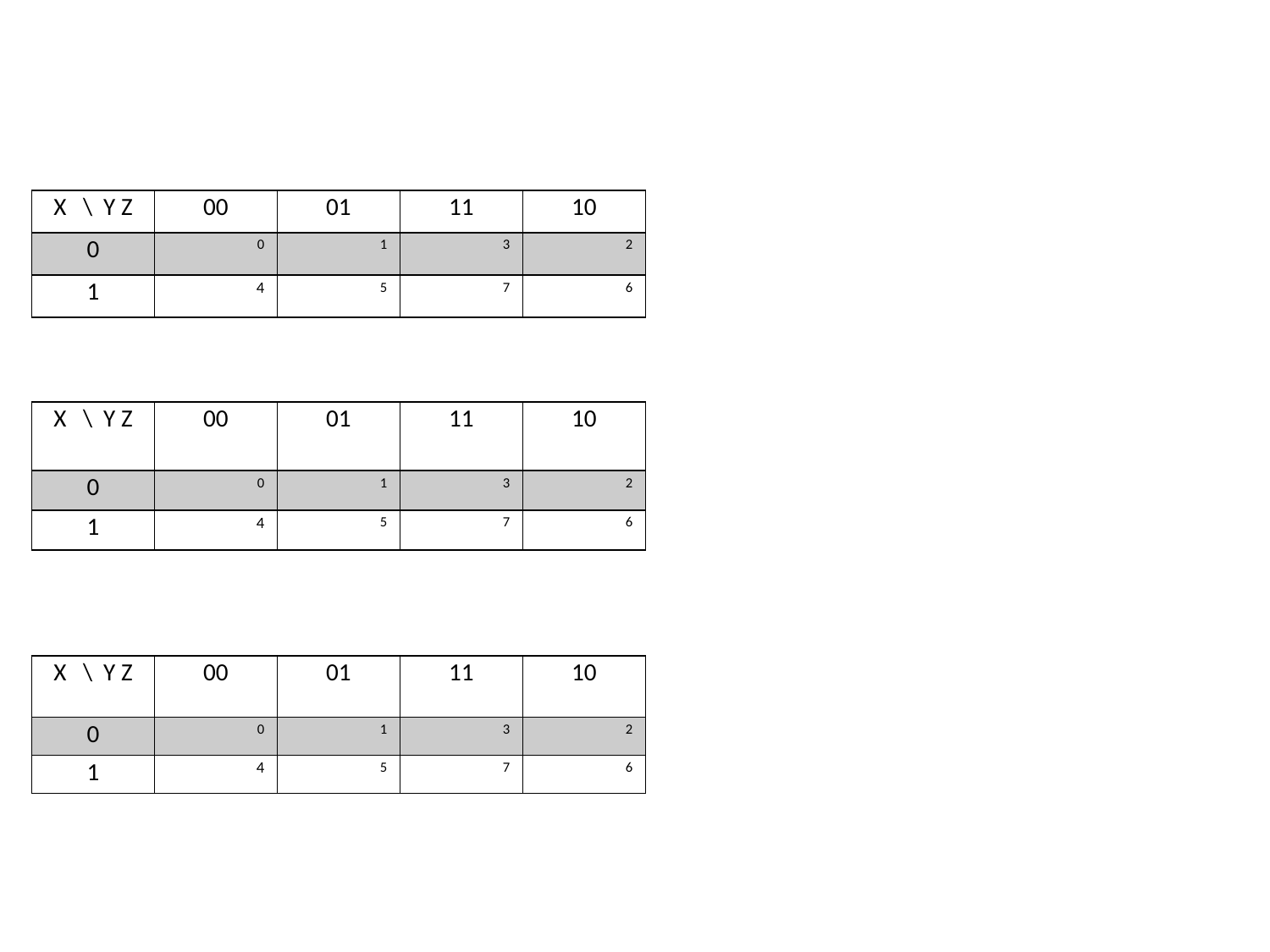

| X \ Y Z | 00 | 01 | 11 | 10 |
| --- | --- | --- | --- | --- |
| 0 | 0 | 1 | 3 | 2 |
| 1 | 4 | 5 | 7 | 6 |
| X \ Y Z | 00 | 01 | 11 | 10 |
| --- | --- | --- | --- | --- |
| 0 | 0 | 1 | 3 | 2 |
| 1 | 4 | 5 | 7 | 6 |
| X \ Y Z | 00 | 01 | 11 | 10 |
| --- | --- | --- | --- | --- |
| 0 | 0 | 1 | 3 | 2 |
| 1 | 4 | 5 | 7 | 6 |